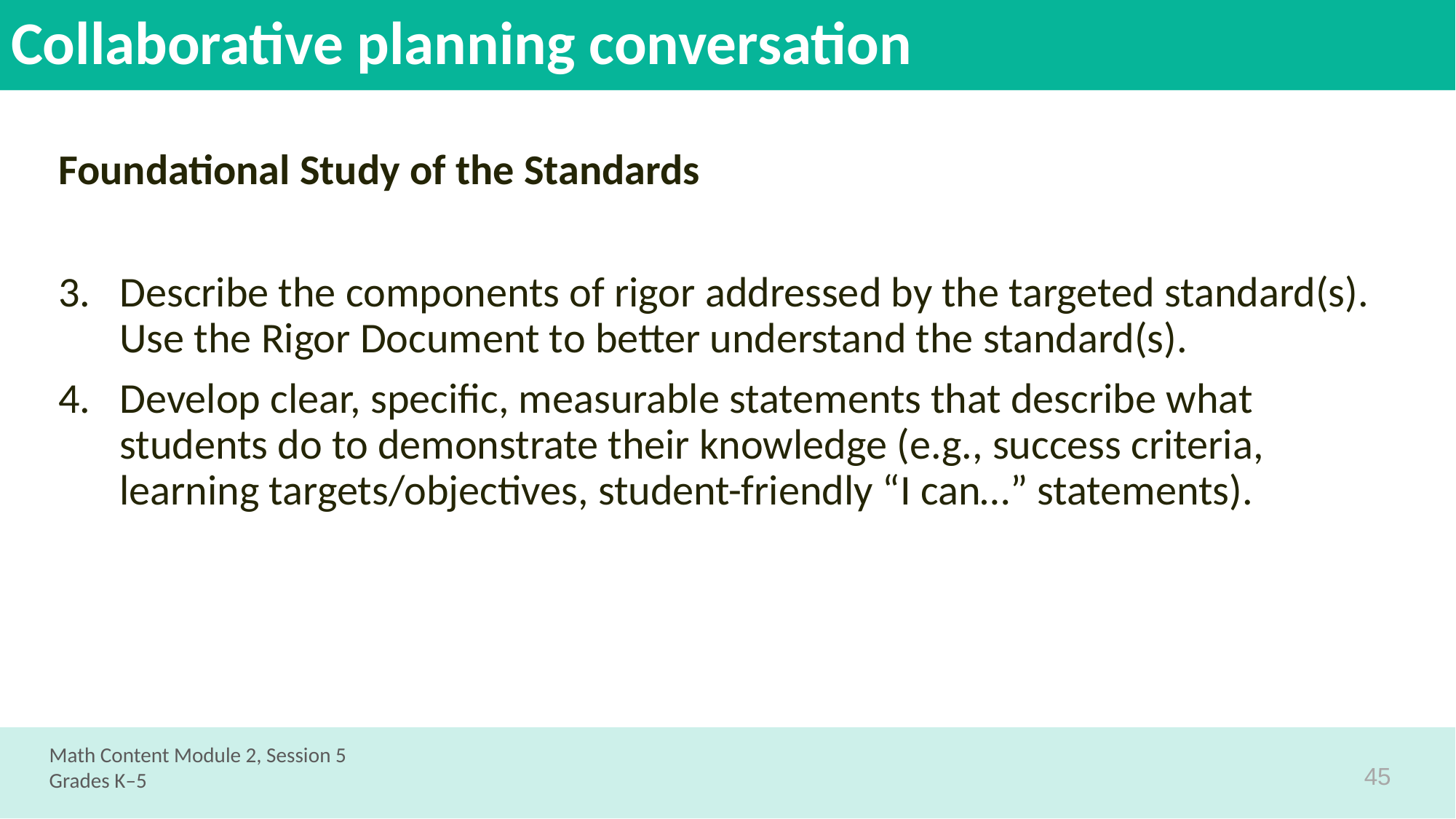

# Collaborative planning conversation
Foundational Study of the Standards

Describe the components of rigor addressed by the targeted standard(s). Use the Rigor Document to better understand the standard(s).
Develop clear, specific, measurable statements that describe what students do to demonstrate their knowledge (e.g., success criteria, learning targets/objectives, student-friendly “I can…” statements).
Math Content Module 2, Session 5
Grades K–5
45